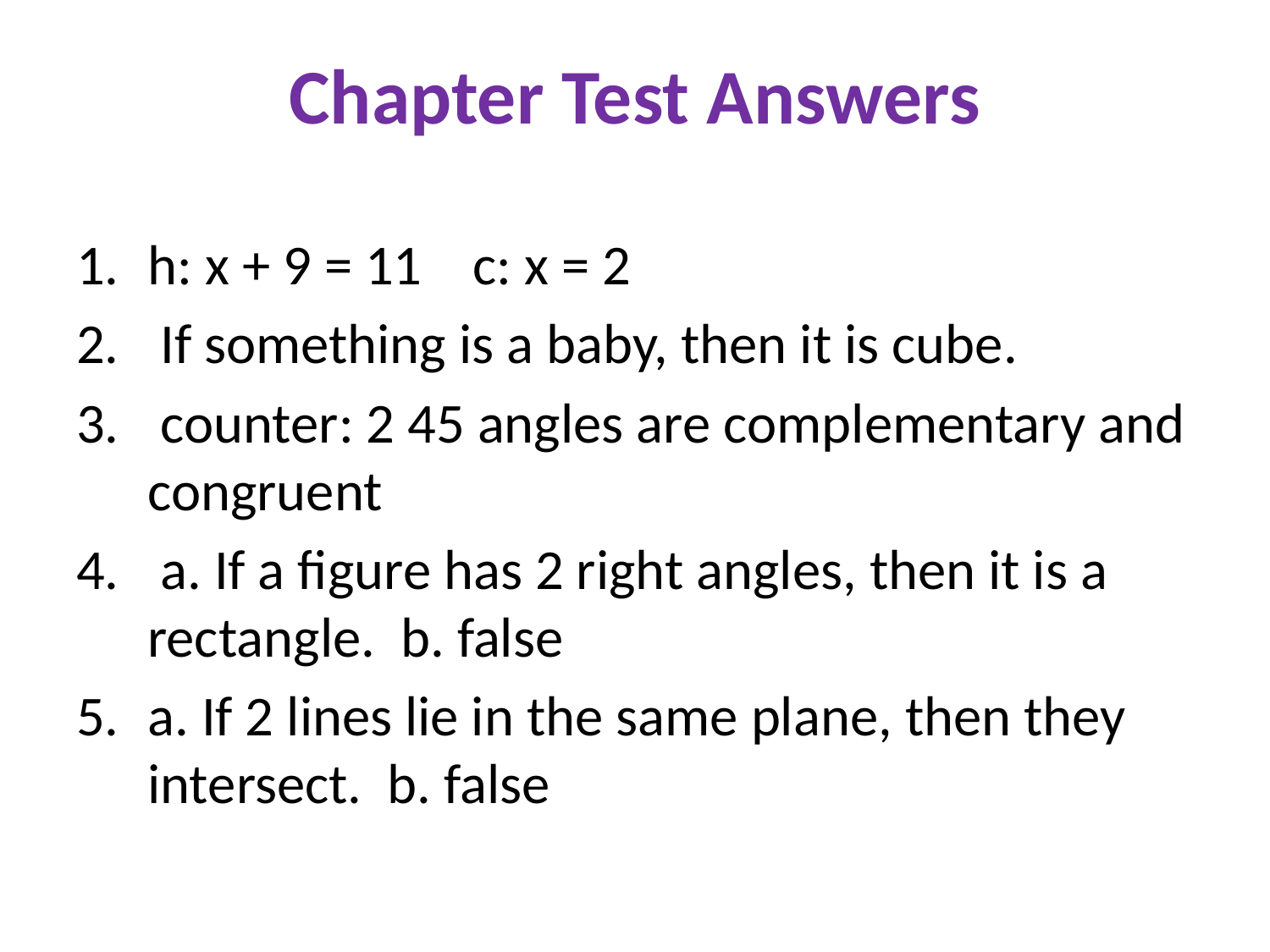

# Chapter Test Answers
h: x + 9 = 11    c: x = 2
 If something is a baby, then it is cube.
 counter: 2 45 angles are complementary and congruent
 a. If a figure has 2 right angles, then it is a rectangle.  b. false
a. If 2 lines lie in the same plane, then they intersect.  b. false